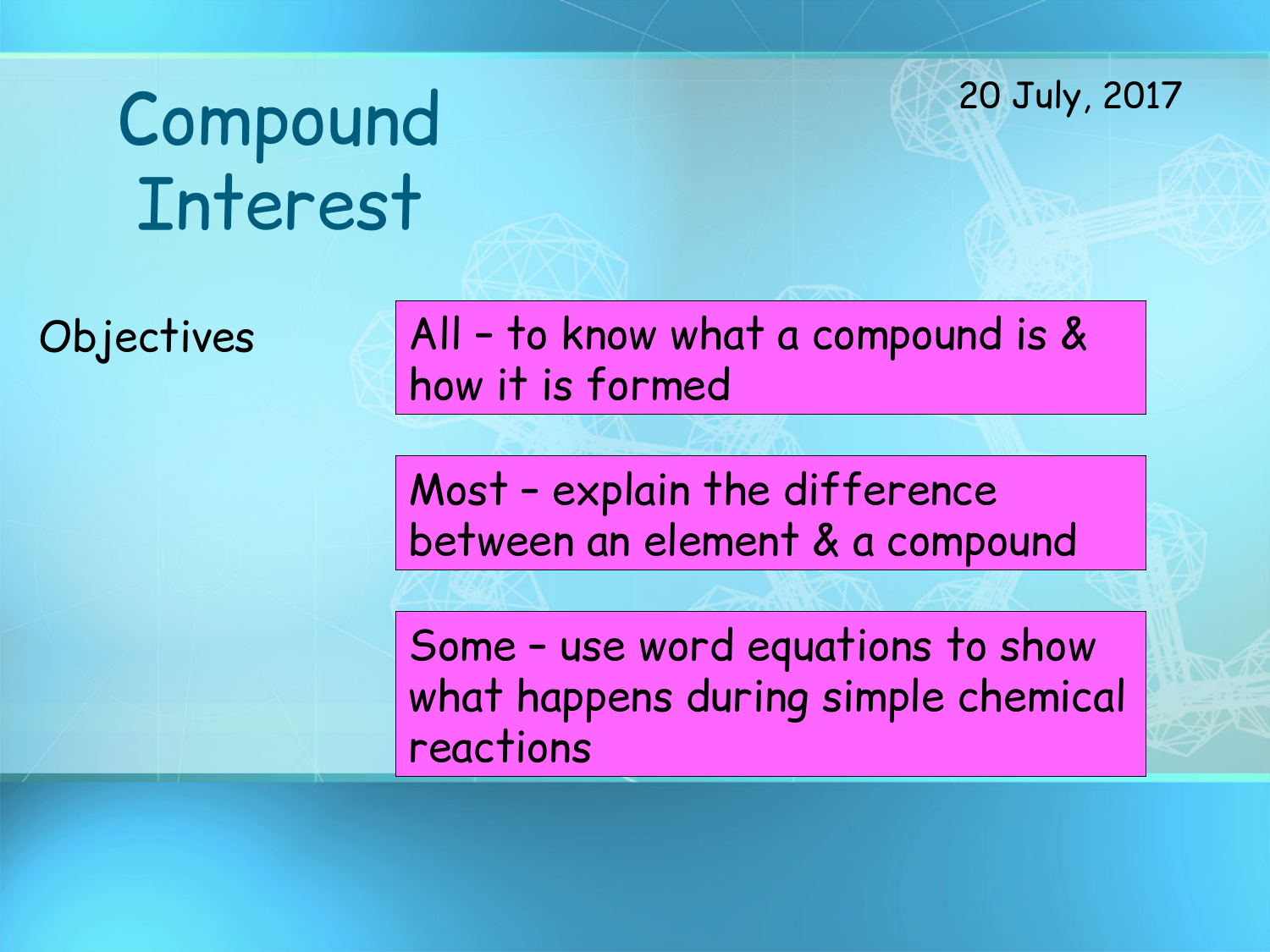

20 July, 2017
# Compound Interest
All – to know what a compound is & how it is formed
Objectives
Most – explain the difference between an element & a compound
Some – use word equations to show what happens during simple chemical reactions